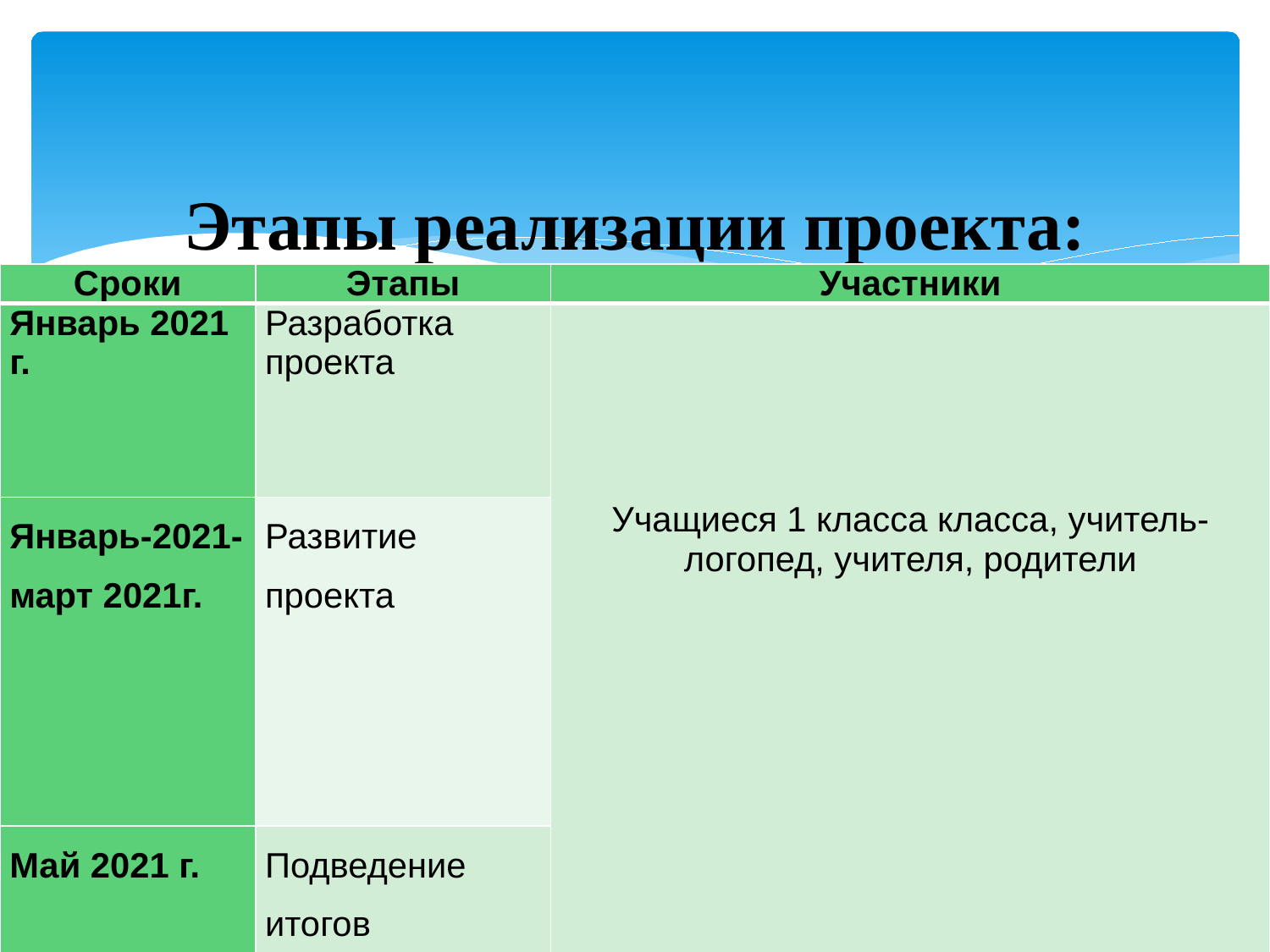

# Этапы реализации проекта:
| Сроки | Этапы | Участники |
| --- | --- | --- |
| Январь 2021 г. | Разработка проекта | Учащиеся 1 класса класса, учитель-логопед, учителя, родители |
| Январь-2021-март 2021г. | Развитие проекта |  |
| Май 2021 г. | Подведение итогов |  |